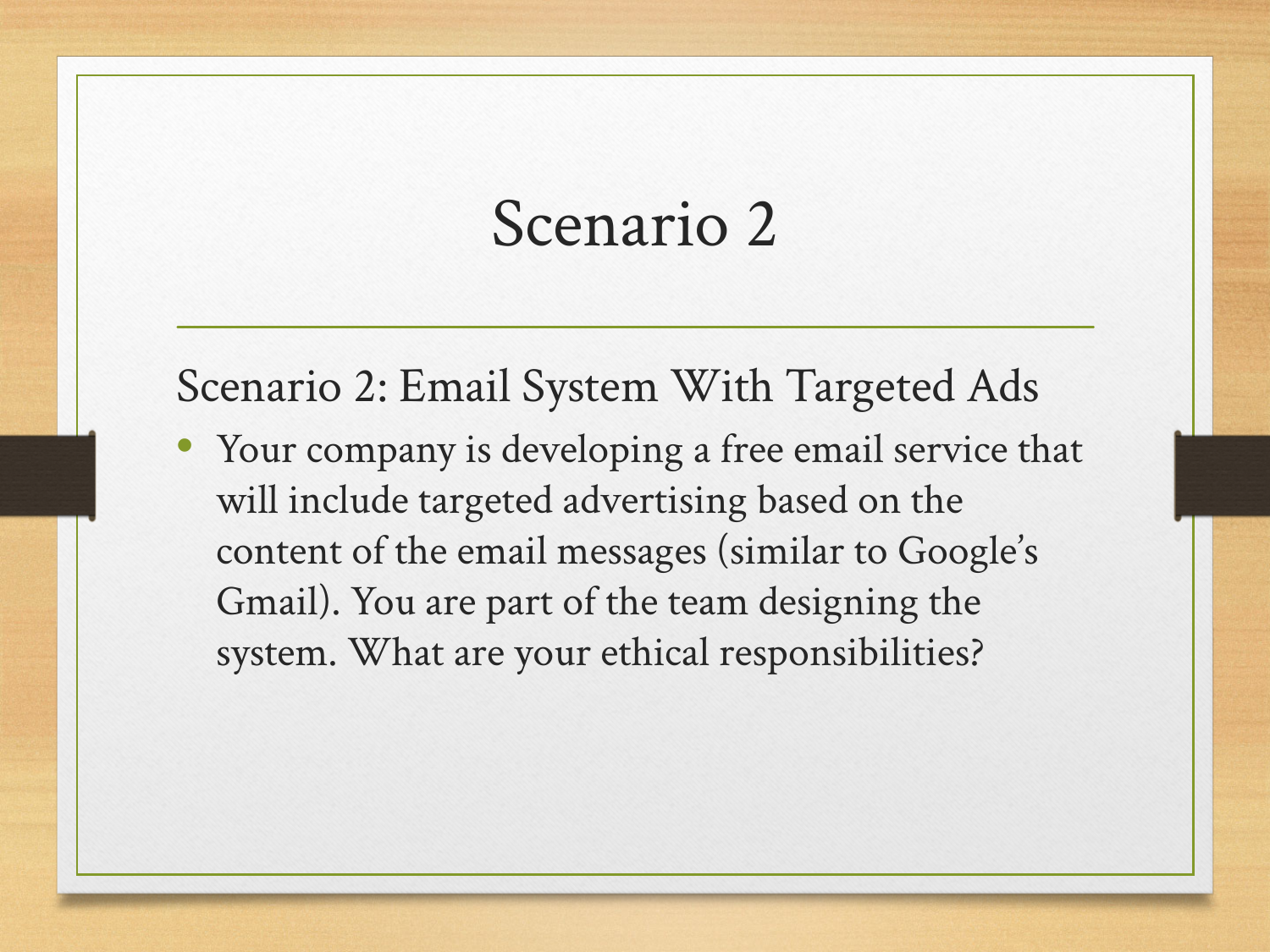

# Scenario 2
Scenario 2: Email System With Targeted Ads
Your company is developing a free email service that will include targeted advertising based on the content of the email messages (similar to Google’s Gmail). You are part of the team designing the system. What are your ethical responsibilities?